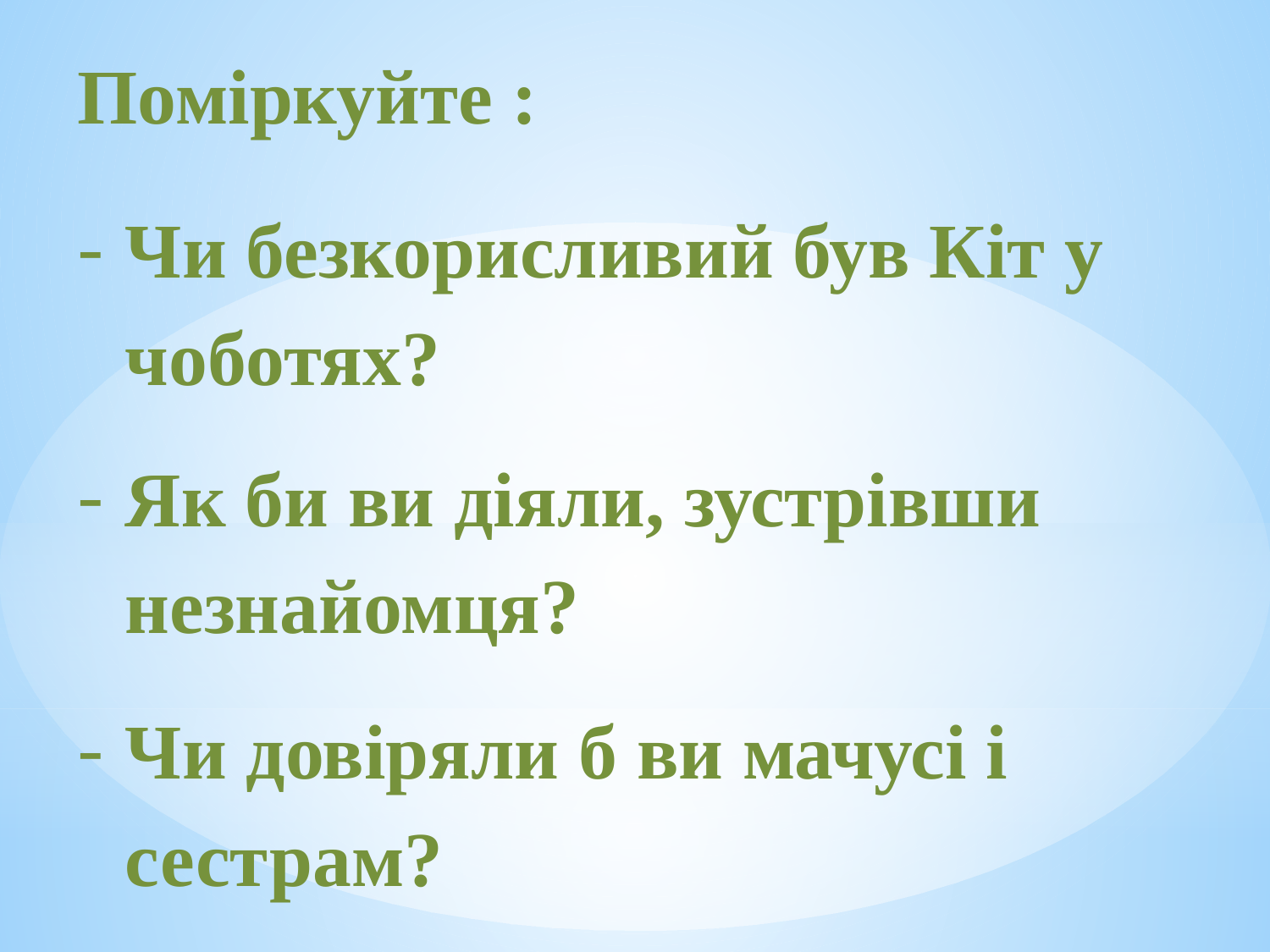

Поміркуйте :

Чи безкорисливий був Кіт у чоботях?

Як би ви діяли, зустрівши незнайомця?

Чи довіряли б ви мачусі і сестрам?